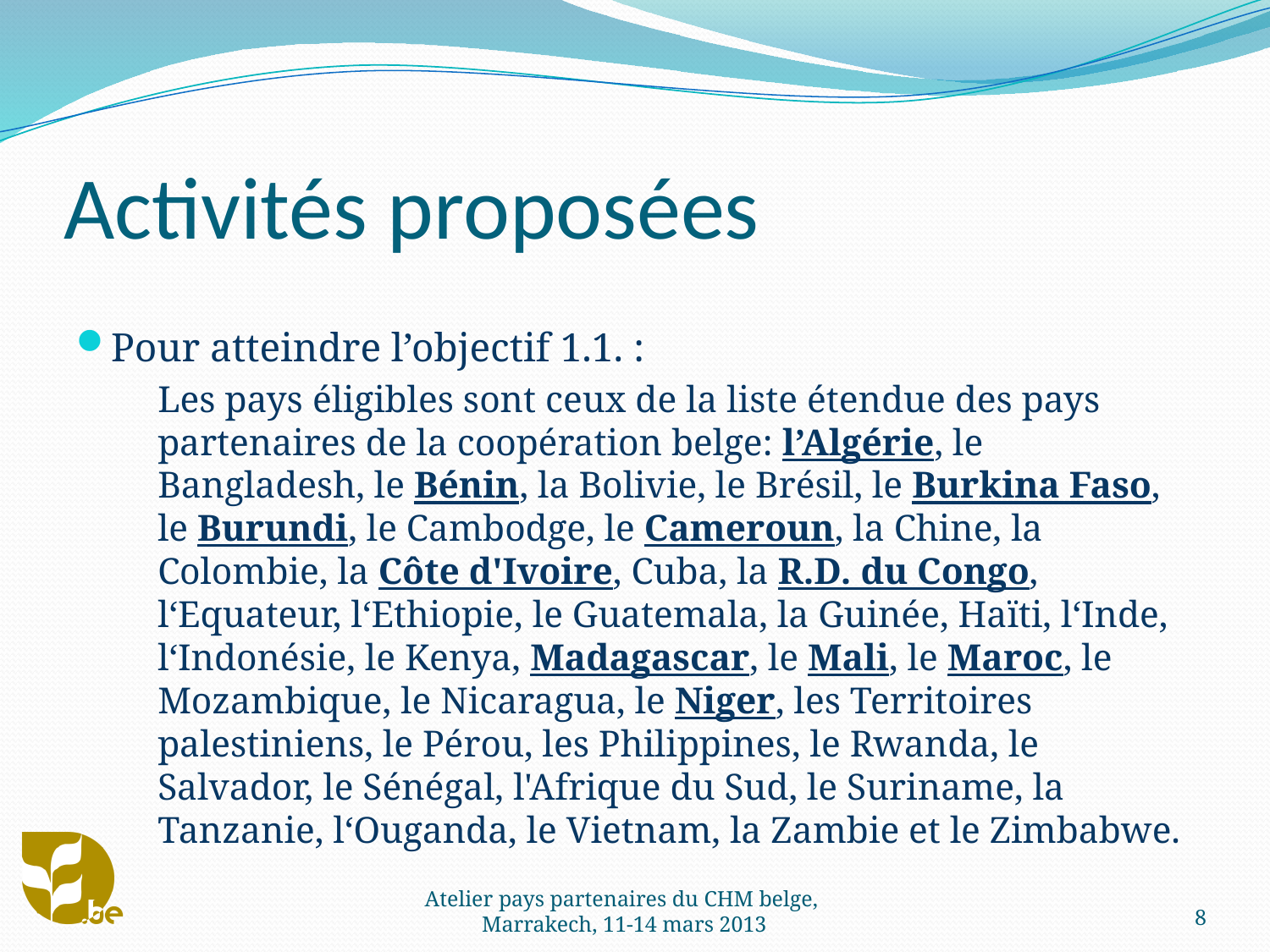

# Activités proposées
Pour atteindre l’objectif 1.1. :
	Les pays éligibles sont ceux de la liste étendue des pays partenaires de la coopération belge: l’Algérie, le Bangladesh, le Bénin, la Bolivie, le Brésil, le Burkina Faso, le Burundi, le Cambodge, le Cameroun, la Chine, la Colombie, la Côte d'Ivoire, Cuba, la R.D. du Congo, l‘Equateur, l‘Ethiopie, le Guatemala, la Guinée, Haïti, l‘Inde, l‘Indonésie, le Kenya, Madagascar, le Mali, le Maroc, le Mozambique, le Nicaragua, le Niger, les Territoires palestiniens, le Pérou, les Philippines, le Rwanda, le Salvador, le Sénégal, l'Afrique du Sud, le Suriname, la Tanzanie, l‘Ouganda, le Vietnam, la Zambie et le Zimbabwe.
8